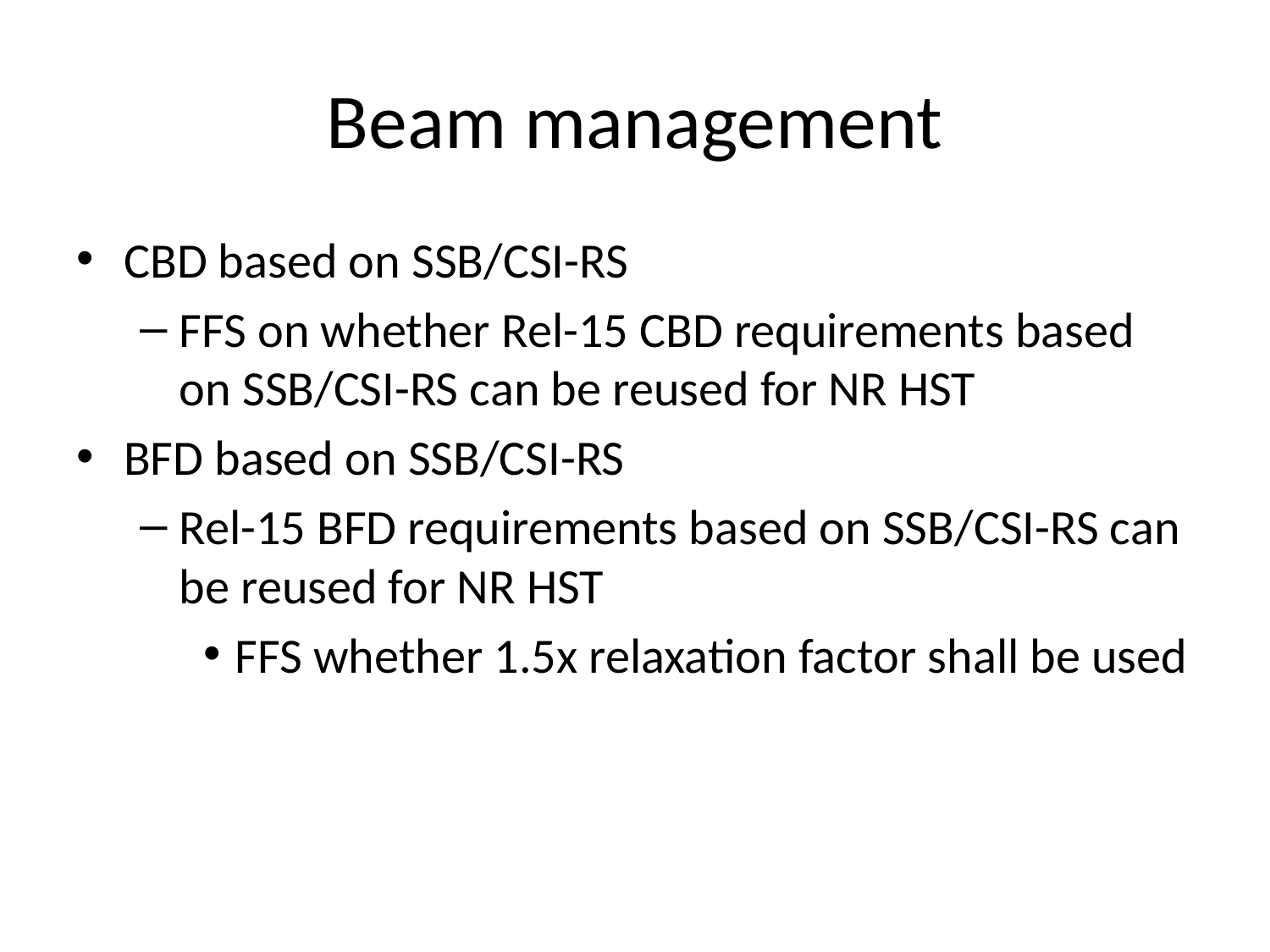

# Beam management
CBD based on SSB/CSI-RS
FFS on whether Rel-15 CBD requirements based on SSB/CSI-RS can be reused for NR HST
BFD based on SSB/CSI-RS
Rel-15 BFD requirements based on SSB/CSI-RS can be reused for NR HST
FFS whether 1.5x relaxation factor shall be used